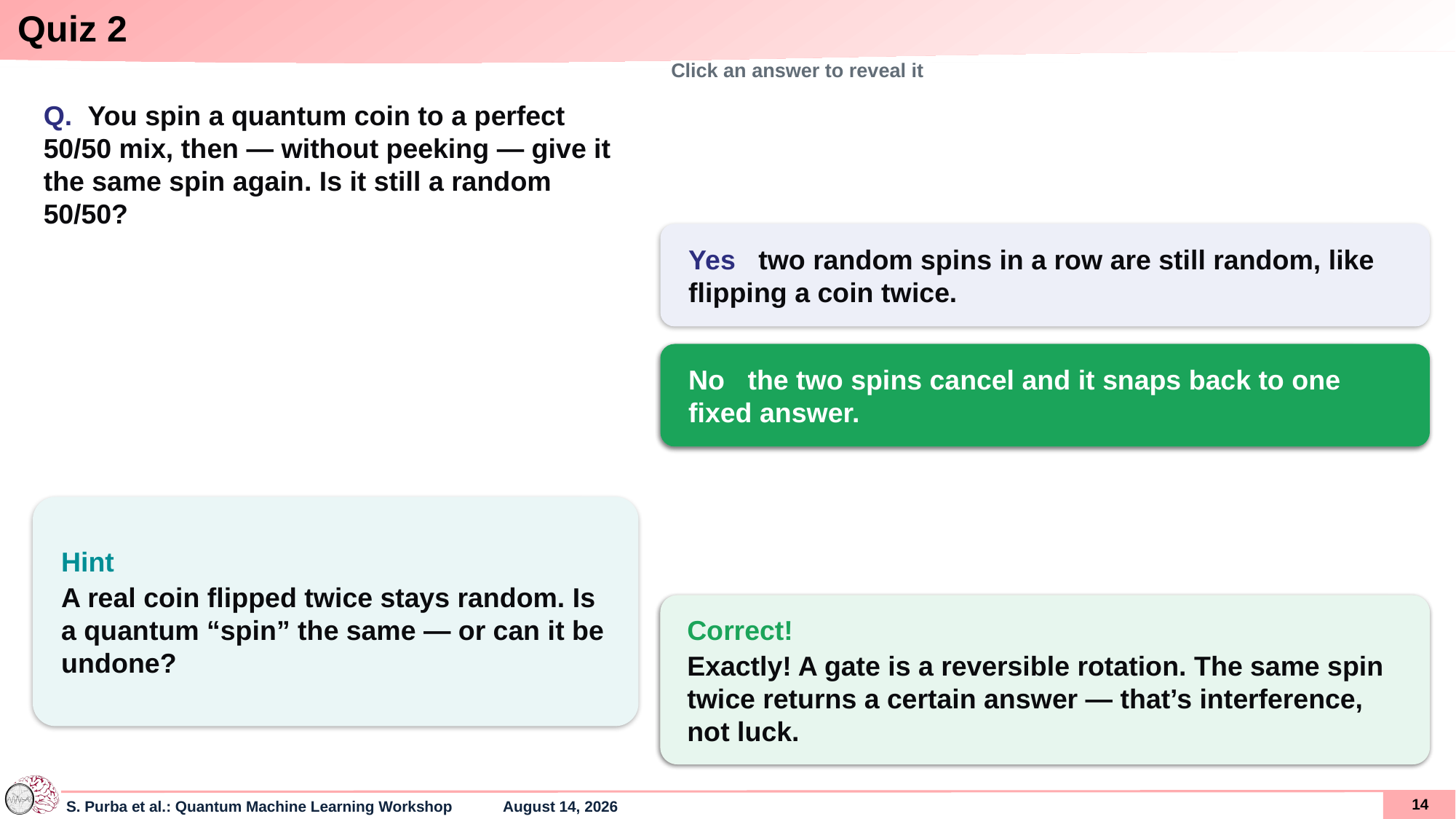

# Quiz 2
Click an answer to reveal it
Q.  You spin a quantum coin to a perfect 50/50 mix, then — without peeking — give it the same spin again. Is it still a random 50/50?
Yes   two random spins in a row are still random, like flipping a coin twice.
No   the two spins cancel and it snaps back to one fixed answer.
No   the two spins cancel and it snaps back to one fixed answer.
Hint
A real coin flipped twice stays random. Is a quantum “spin” the same — or can it be undone?
Not quite —
Trap: that’s a real coin. A quantum spin (a gate) is reversible — do it twice and the two exactly cancel.
Correct!
Exactly! A gate is a reversible rotation. The same spin twice returns a certain answer — that’s interference, not luck.